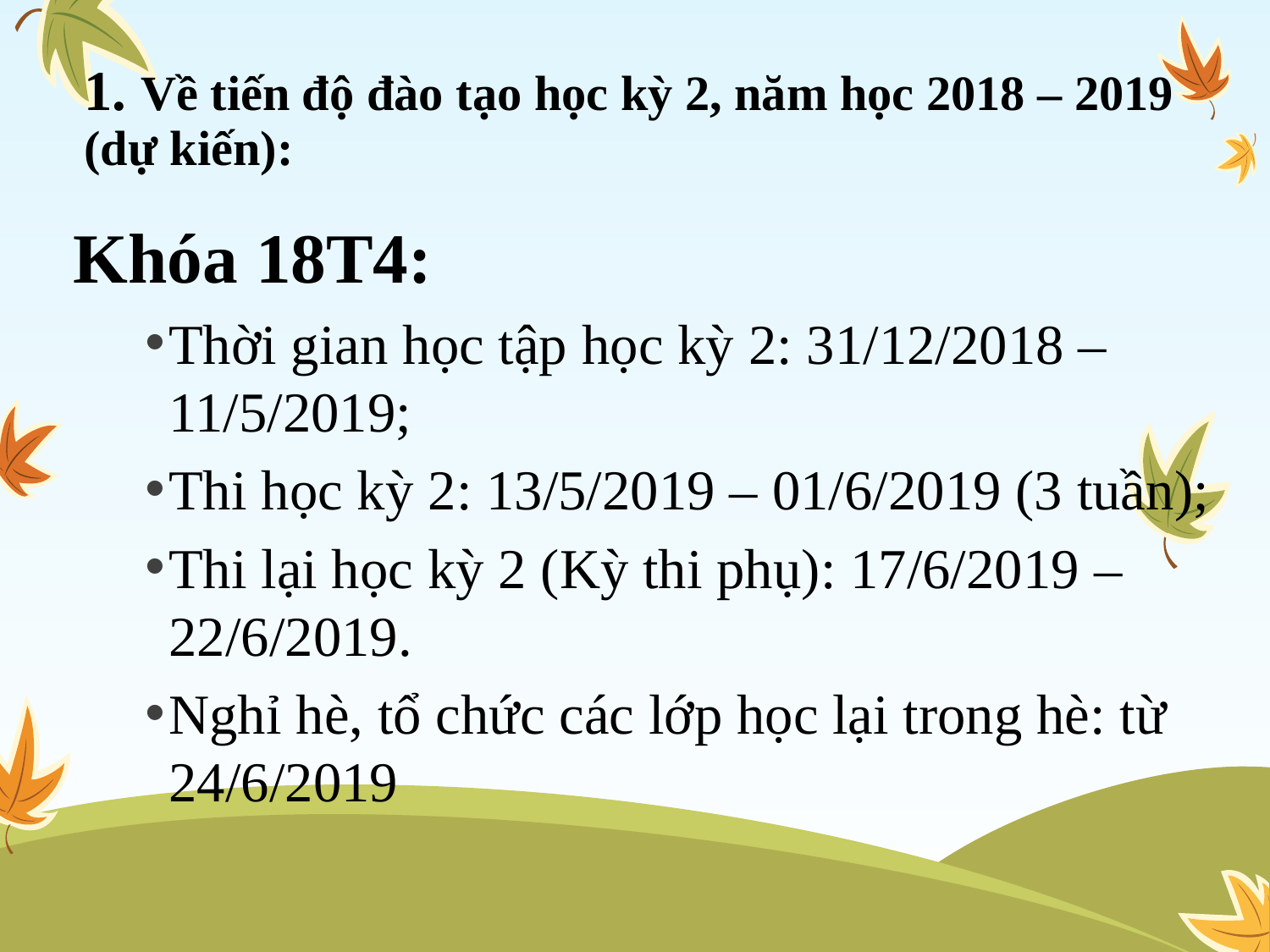

# 1. Về tiến độ đào tạo học kỳ 2, năm học 2018 – 2019 (dự kiến):
Khóa 18T4:
Thời gian học tập học kỳ 2: 31/12/2018 – 11/5/2019;
Thi học kỳ 2: 13/5/2019 – 01/6/2019 (3 tuần);
Thi lại học kỳ 2 (Kỳ thi phụ): 17/6/2019 – 22/6/2019.
Nghỉ hè, tổ chức các lớp học lại trong hè: từ 24/6/2019